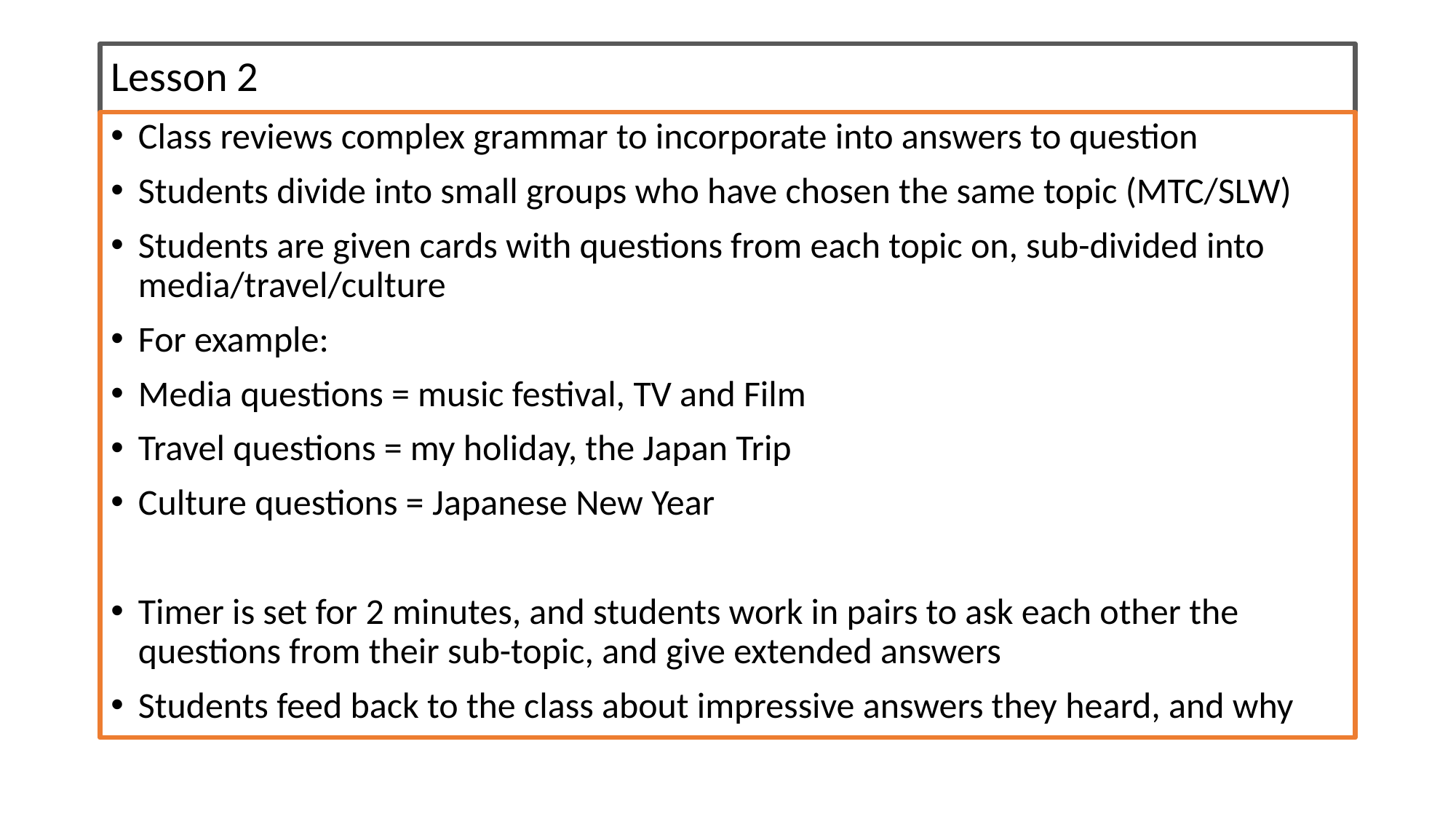

# Lesson 2
Class reviews complex grammar to incorporate into answers to question
Students divide into small groups who have chosen the same topic (MTC/SLW)
Students are given cards with questions from each topic on, sub-divided into media/travel/culture
For example:
Media questions = music festival, TV and Film
Travel questions = my holiday, the Japan Trip
Culture questions = Japanese New Year

Timer is set for 2 minutes, and students work in pairs to ask each other the questions from their sub-topic, and give extended answers
Students feed back to the class about impressive answers they heard, and why